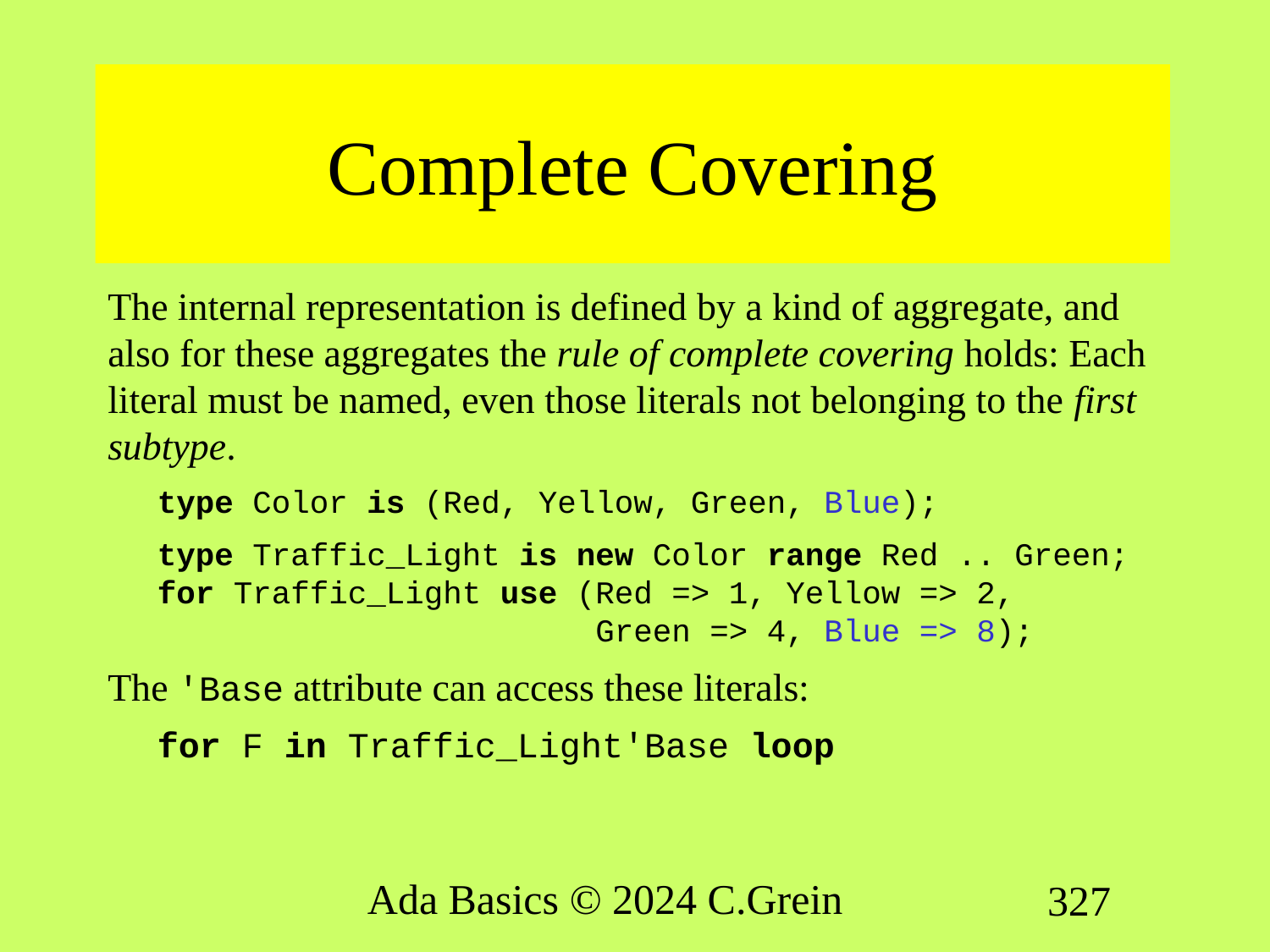

# Complete Covering
The internal representation is defined by a kind of aggregate, and also for these aggregates the rule of complete covering holds: Each literal must be named, even those literals not belonging to the first subtype.
type Color is (Red, Yellow, Green, Blue);
type Traffic_Light is new Color range Red .. Green;
for Traffic_Light use (Red => 1, Yellow => 2,
                       Green => 4, Blue => 8);
The 'Base attribute can access these literals:
for F in Traffic_Light'Base loop
Ada Basics © 2024 C.Grein
327